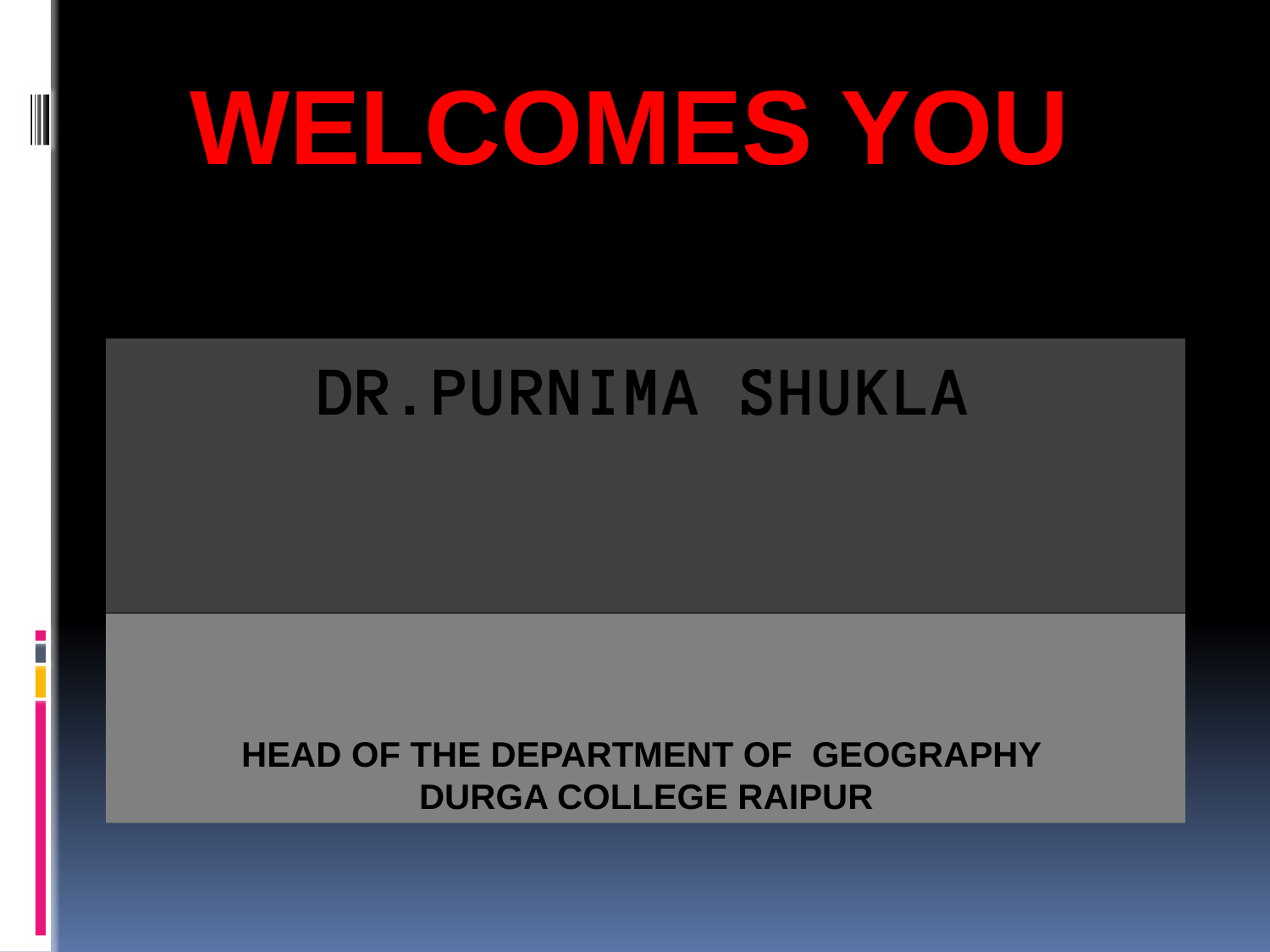

WELCOMES YOU
# Dr.PURNIMA SHUKLA
HEAD OF THE DEPARTMENT OF  GEOGRAPHY
DURGA COLLEGE RAIPUR